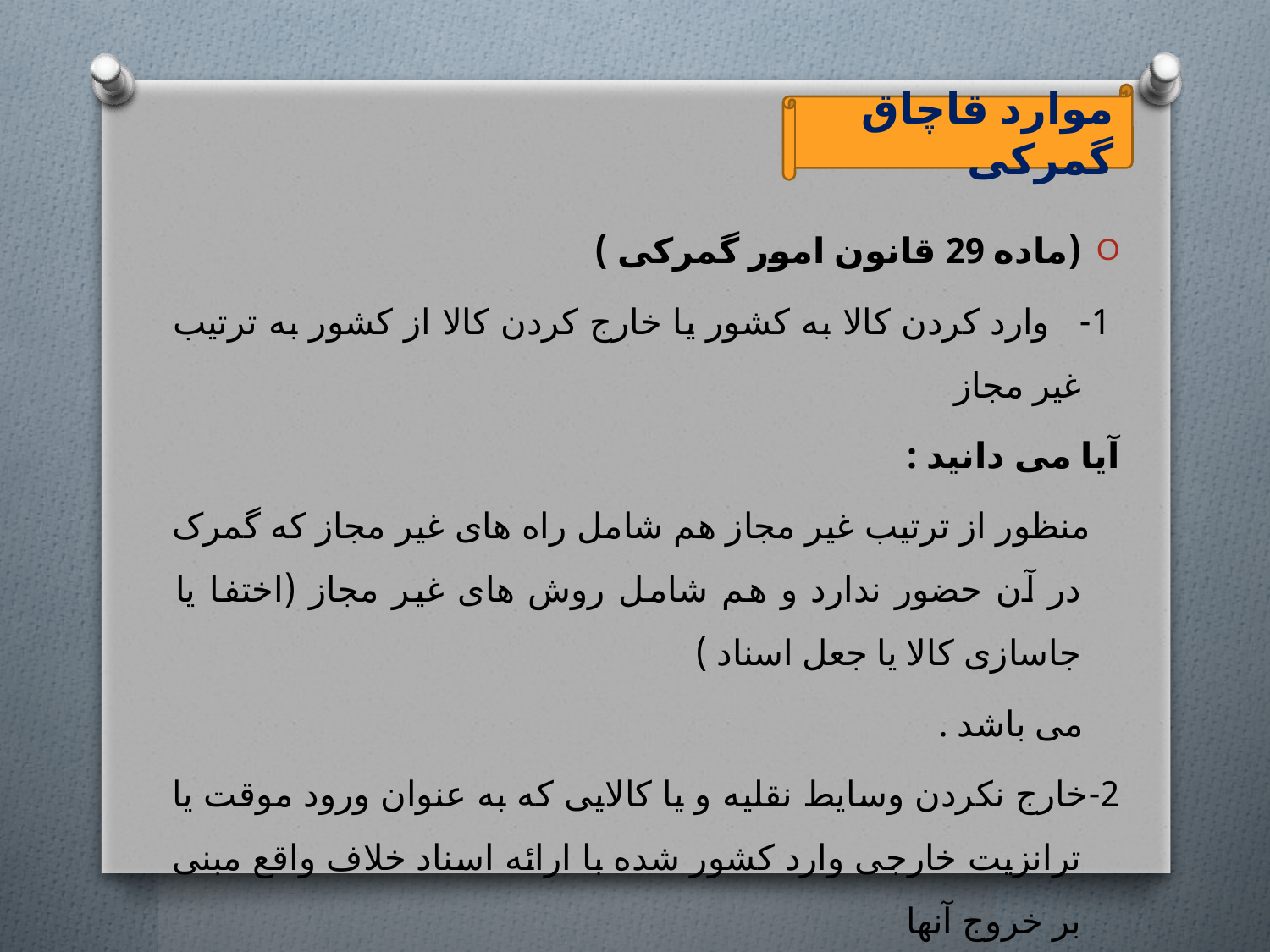

موارد قاچاق گمرکی
(ماده 29 قانون امور گمرکی )
 ‏1-‏   وارد کردن کالا به کشور یا خارج کردن کالا از کشور به ترتیب غیر مجاز
‏آیا می دانید :
‏   منظور از ترتیب غیر مجاز هم شامل راه های غیر مجاز که گمرک در آن حضور ندارد و هم شامل روش های غیر مجاز (اختفا یا جاسازی کالا یا جعل اسناد )
    می باشد .
2-خارج نکردن وسایط نقلیه و یا کالایی که به عنوان ورود موقت یا ترانزیت خارجی وارد کشور شده با ارائه اسناد خلاف واقع مبنی بر خروج آنها